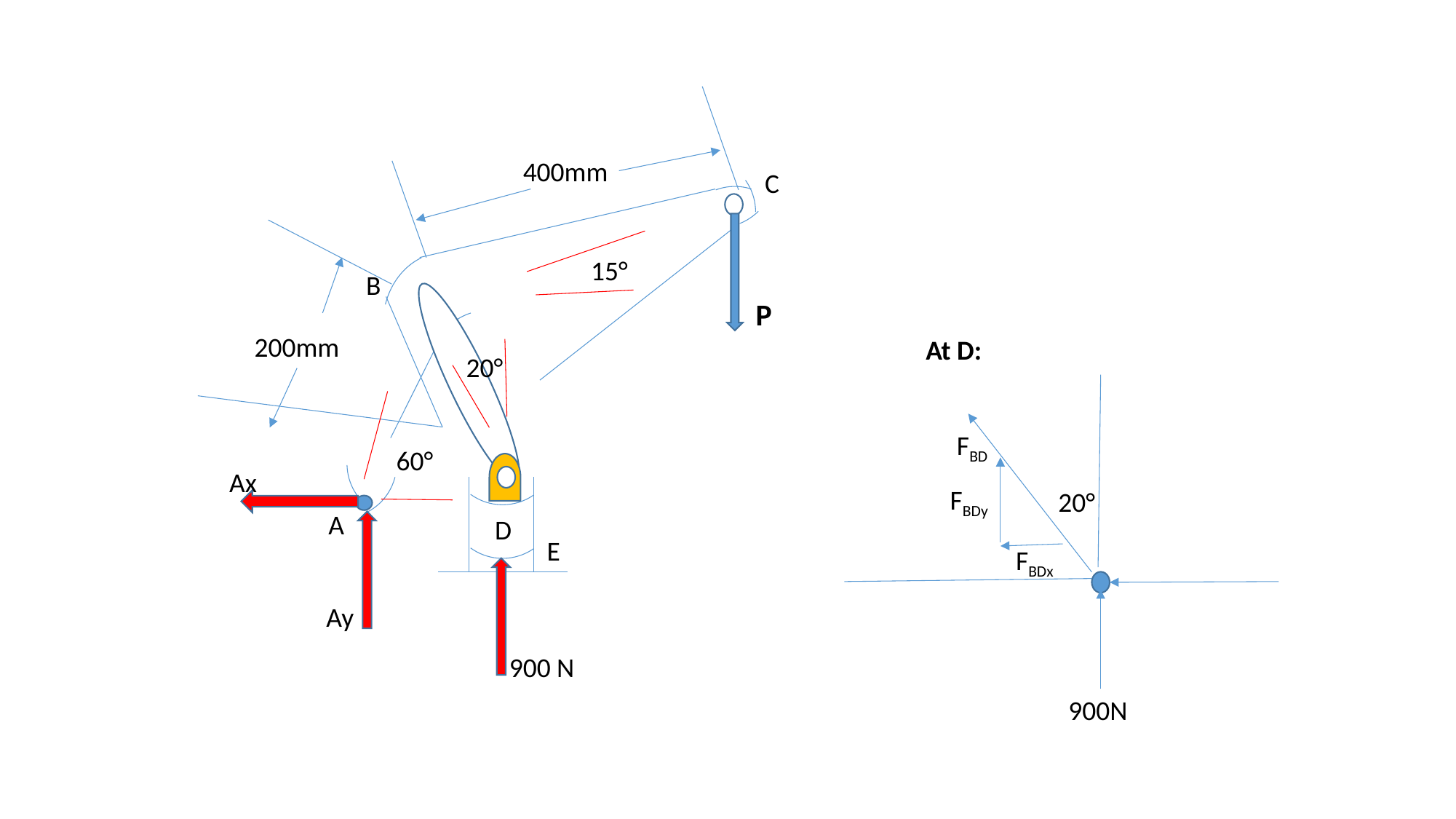

400mm

C

15°
B

P

200mm
At D:
20°

FBD
60°

Ax

FBDy
20°

A
D

E
FBDx

Ay
900 N
900N